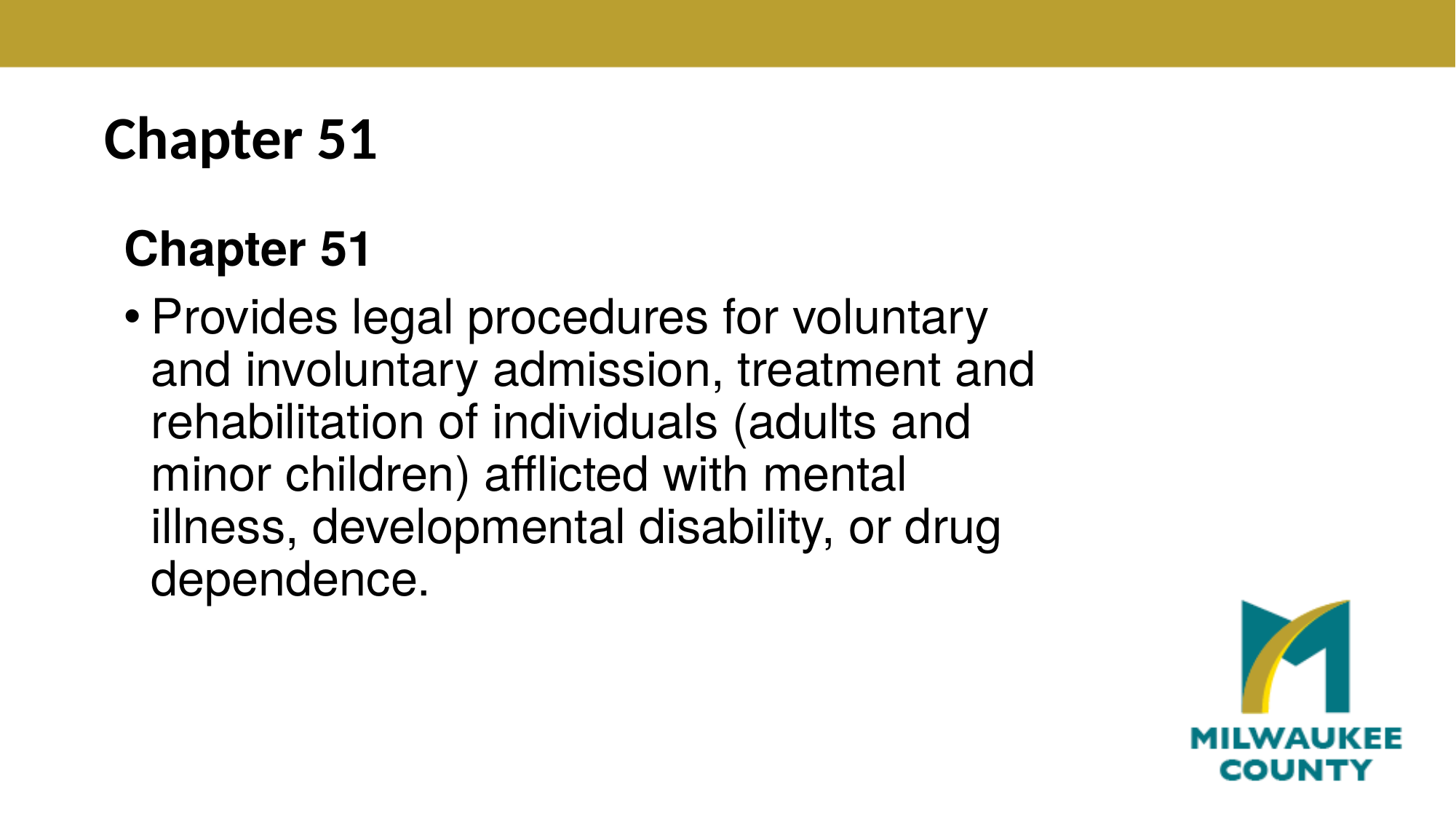

# Chapter 51
Chapter 51
Provides legal procedures for voluntary and involuntary admission, treatment and rehabilitation of individuals (adults and minor children) afflicted with mental illness, developmental disability, or drug dependence.